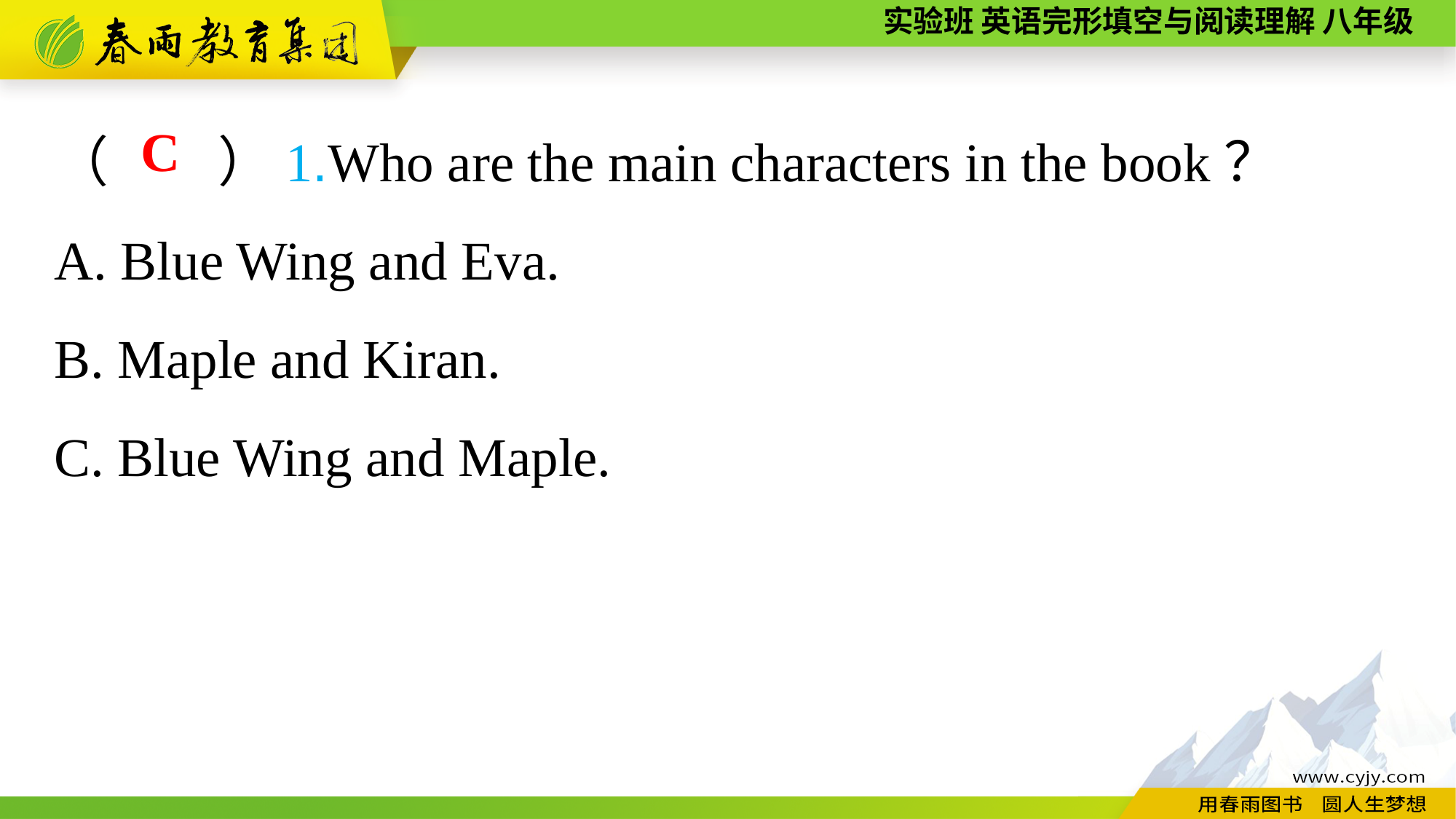

（　　）1.Who are the main characters in the book？
A. Blue Wing and Eva.
B. Maple and Kiran.
C. Blue Wing and Maple.
C